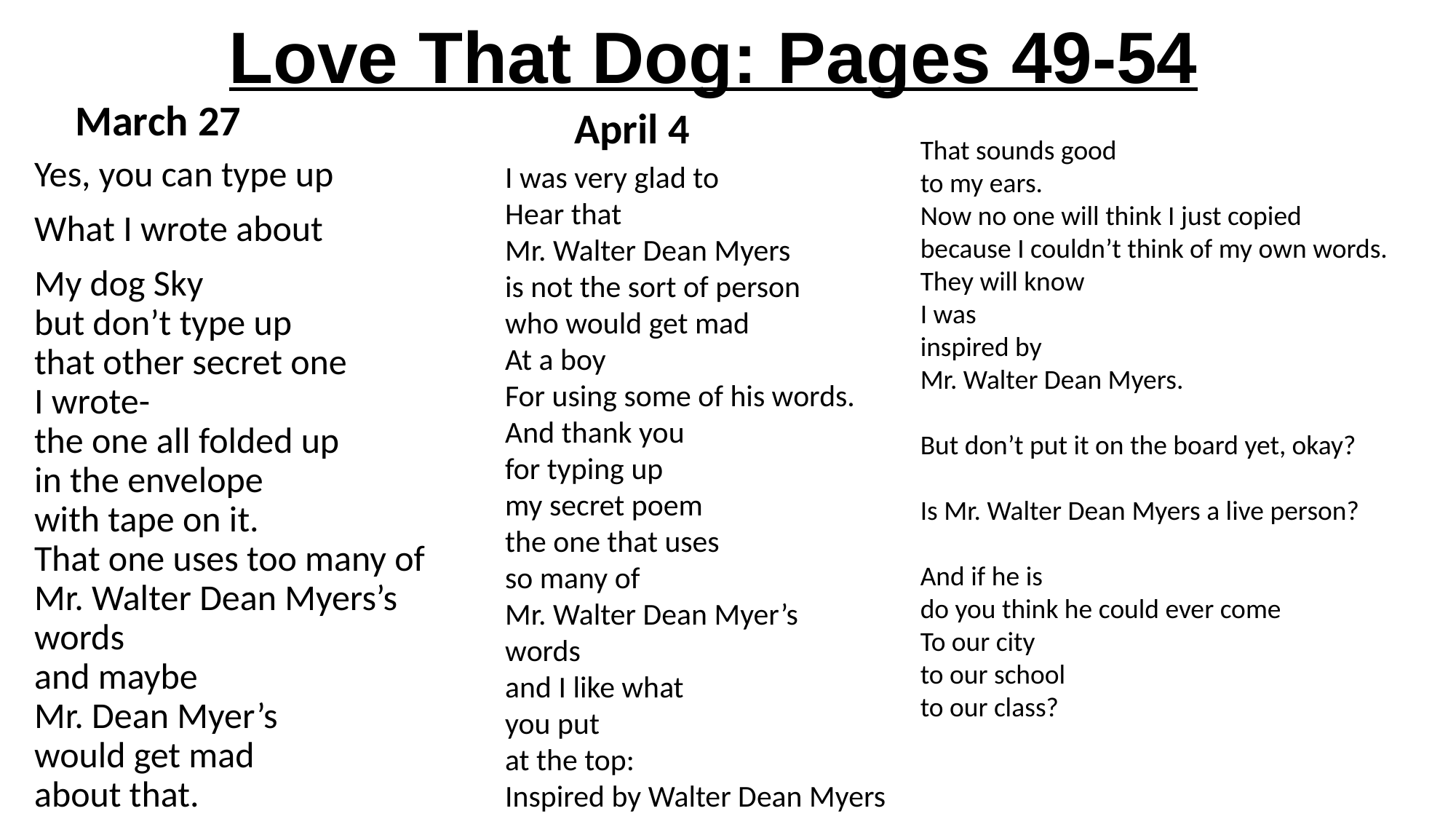

# Love That Dog: Pages 49-54
March 27
April 4
That sounds good
to my ears.
Now no one will think I just copied
because I couldn’t think of my own words.
They will know
I was
inspired by
Mr. Walter Dean Myers.
But don’t put it on the board yet, okay?

Is Mr. Walter Dean Myers a live person?

And if he is
do you think he could ever come
To our city
to our school
to our class?

Yes, you can type up
What I wrote about
My dog Sky
but don’t type up
that other secret one
I wrote-
the one all folded up
in the envelope
with tape on it.
That one uses too many of
Mr. Walter Dean Myers’s
words
and maybe
Mr. Dean Myer’s
would get mad
about that.
I was very glad to
Hear that
Mr. Walter Dean Myers
is not the sort of person
who would get mad
At a boy
For using some of his words.
And thank you
for typing up
my secret poem
the one that uses
so many of
Mr. Walter Dean Myer’s
words
and I like what
you put
at the top:
Inspired by Walter Dean Myers